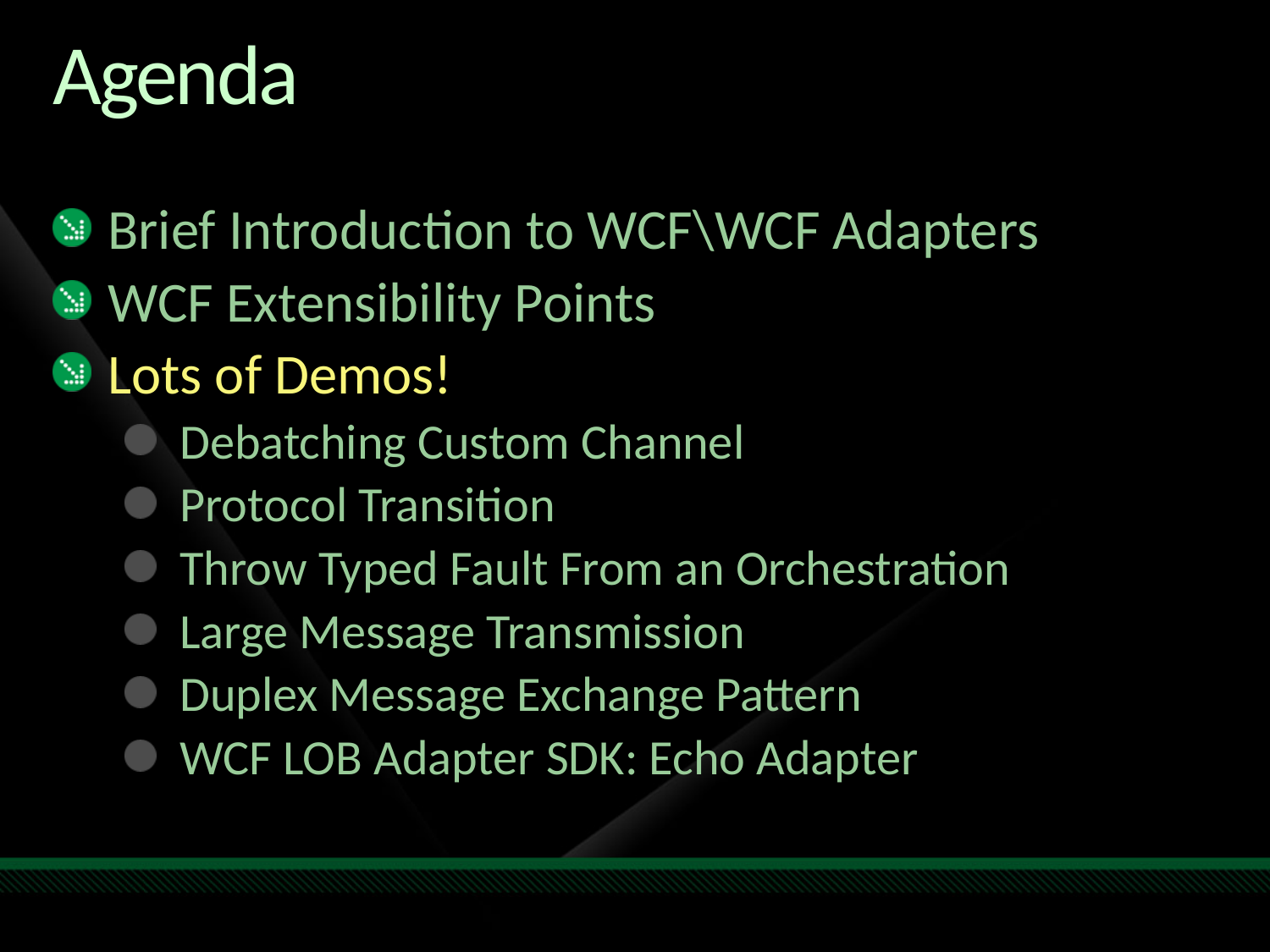

# Agenda
Brief Introduction to WCF\WCF Adapters
WCF Extensibility Points
Lots of Demos!
Debatching Custom Channel
Protocol Transition
Throw Typed Fault From an Orchestration
Large Message Transmission
Duplex Message Exchange Pattern
WCF LOB Adapter SDK: Echo Adapter